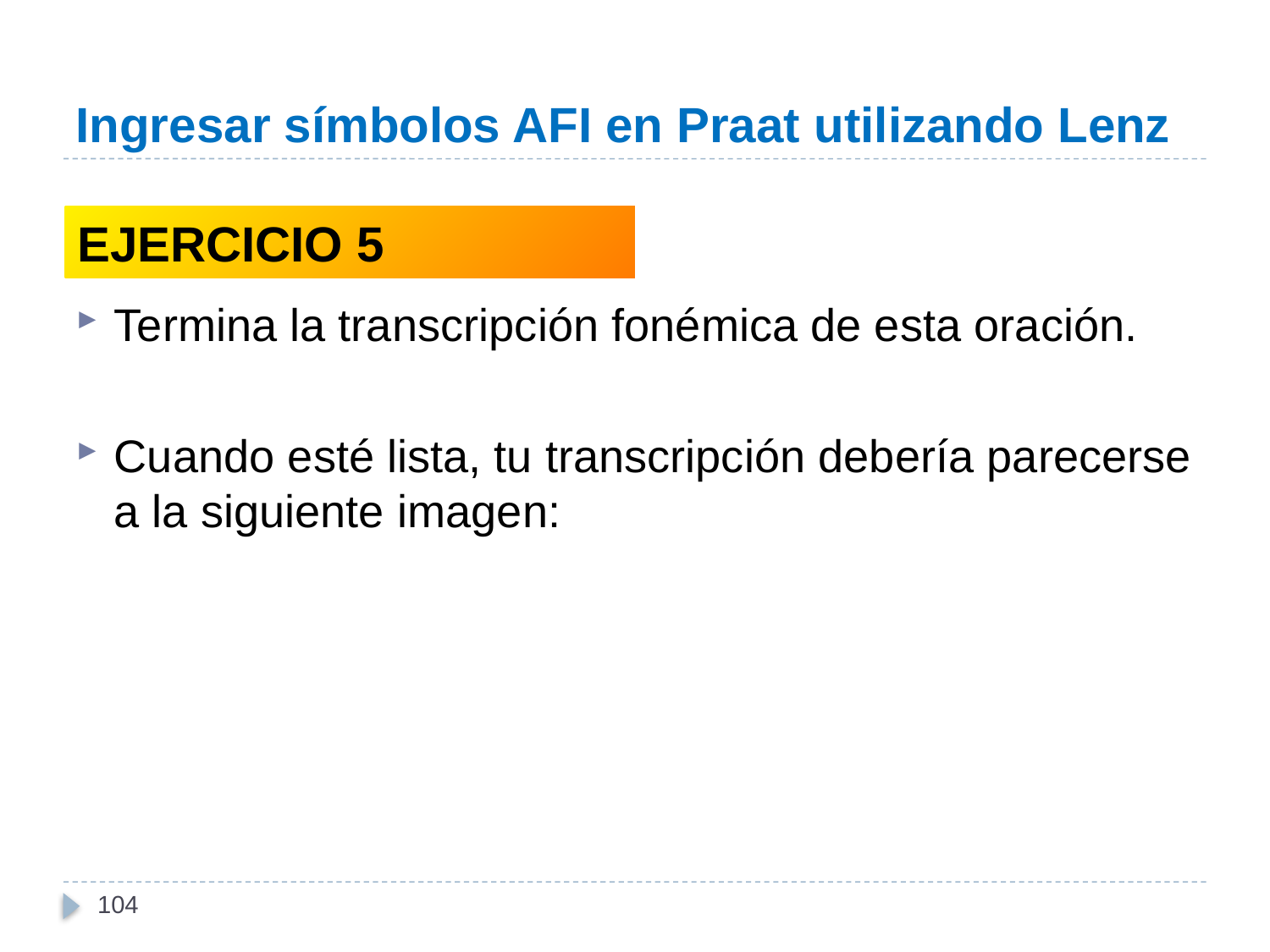

# Ingresar símbolos AFI en Praat utilizando Lenz

Termina la transcripción fonémica de esta oración.

Cuando esté lista, tu transcripción debería parecerse a la siguiente imagen:
EJERCICIO 5
104